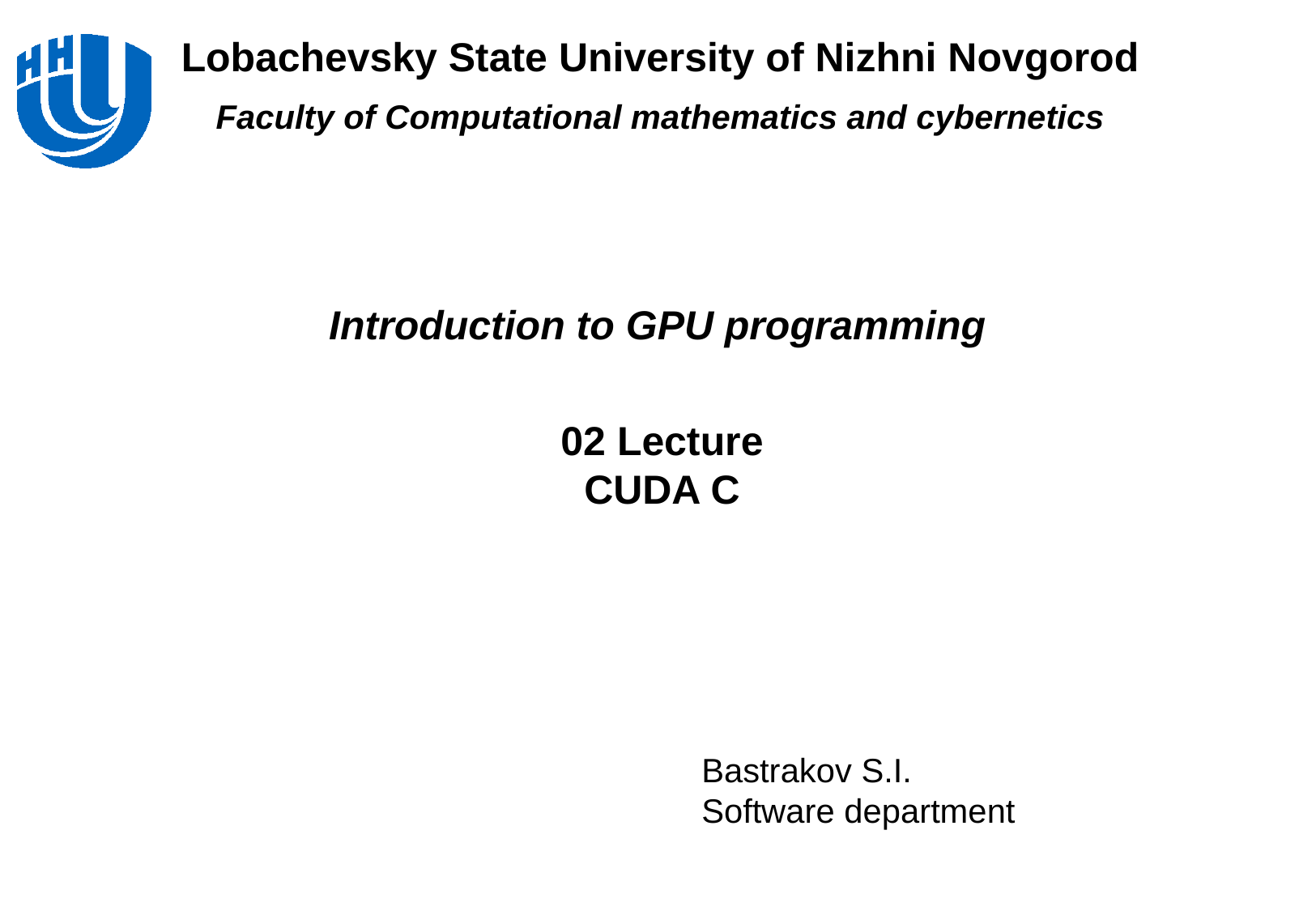

Introduction to GPU programming
# 02 Lecture CUDA C
Bastrakov S.I.
Software department